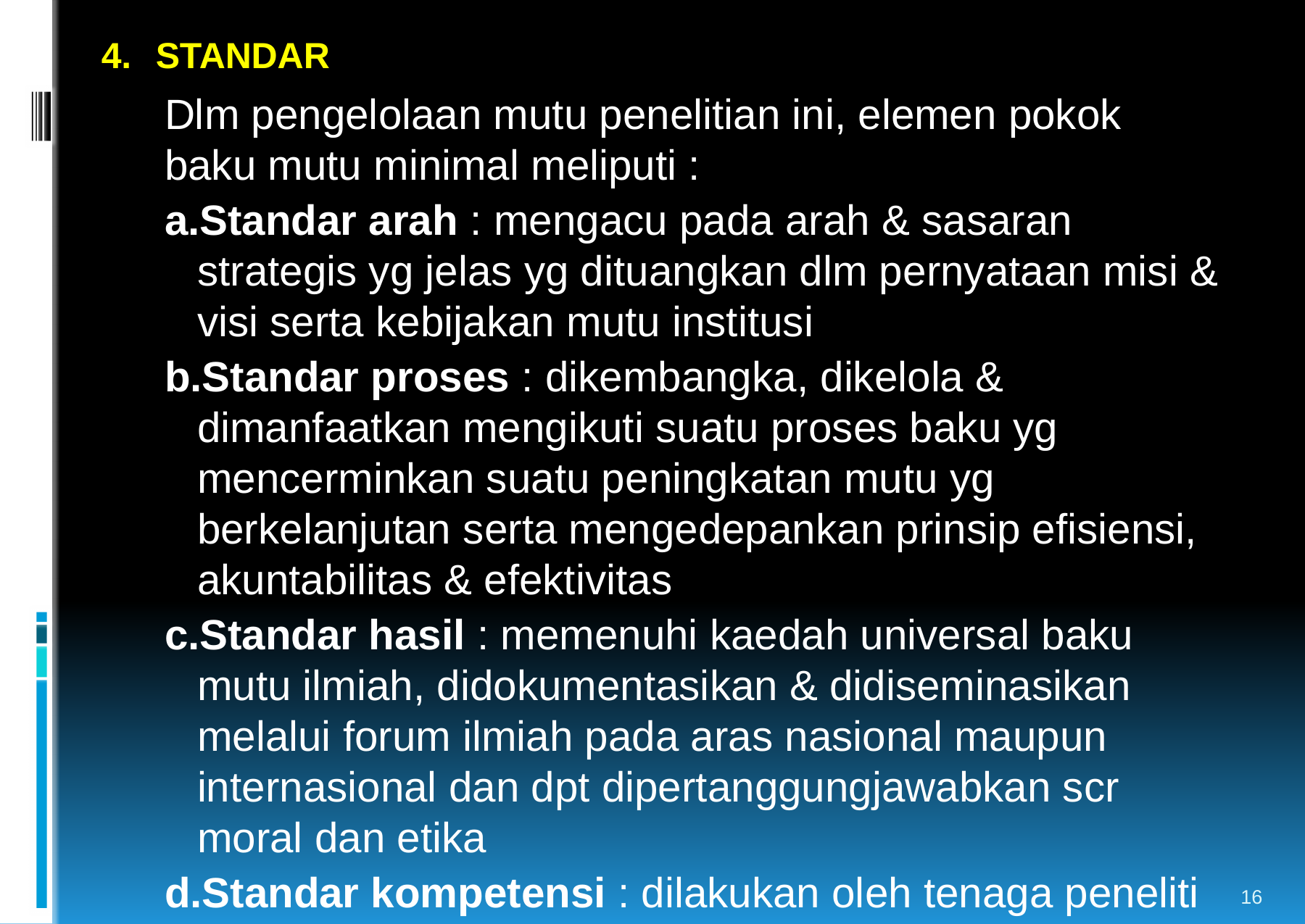

STANDAR
Dlm pengelolaan mutu penelitian ini, elemen pokok baku mutu minimal meliputi :
Standar arah : mengacu pada arah & sasaran strategis yg jelas yg dituangkan dlm pernyataan misi & visi serta kebijakan mutu institusi
Standar proses : dikembangka, dikelola & dimanfaatkan mengikuti suatu proses baku yg mencerminkan suatu peningkatan mutu yg berkelanjutan serta mengedepankan prinsip efisiensi, akuntabilitas & efektivitas
Standar hasil : memenuhi kaedah universal baku mutu ilmiah, didokumentasikan & didiseminasikan melalui forum ilmiah pada aras nasional maupun internasional dan dpt dipertanggungjawabkan scr moral dan etika
Standar kompetensi : dilakukan oleh tenaga peneliti yg kompeten & mengikuti kaidah2 ilmiah universal
16